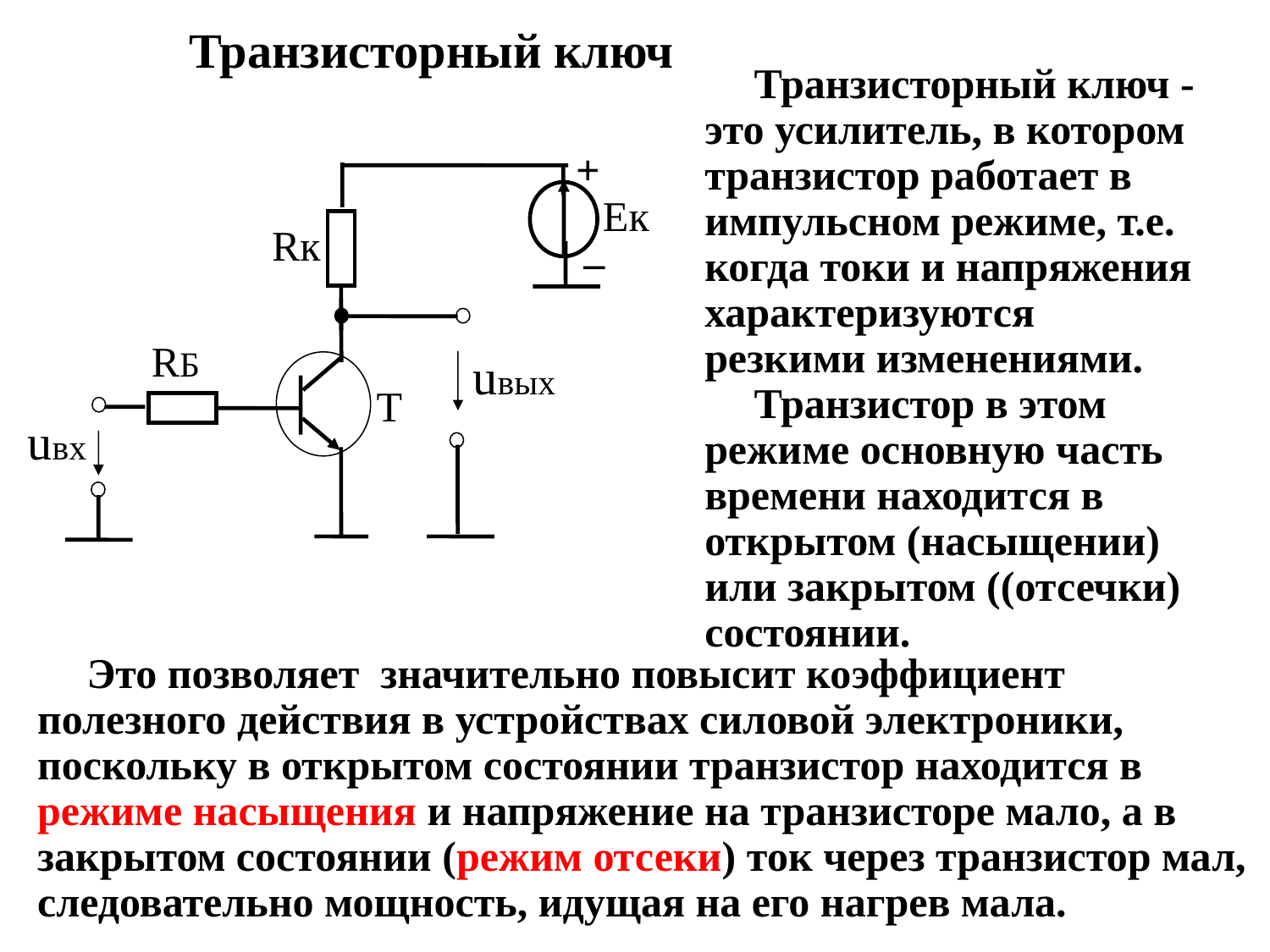

Транзисторный ключ
Транзисторный ключ - это усилитель, в котором транзистор работает в импульсном режиме, т.е. когда токи и напряжения характеризуются резкими изменениями.
Транзистор в этом режиме основную часть времени находится в открытом (насыщении) или закрытом ((отсечки) состоянии.
+

Eк
Rк

RБ
uвых

T

uвх

‒
Это позволяет  значительно повысит коэффициент полезного действия в устройствах силовой электроники, поскольку в открытом состоянии транзистор находится в режиме насыщения и напряжение на транзисторе мало, а в закрытом состоянии (режим отсеки) ток через транзистор мал, следовательно мощность, идущая на его нагрев мала.